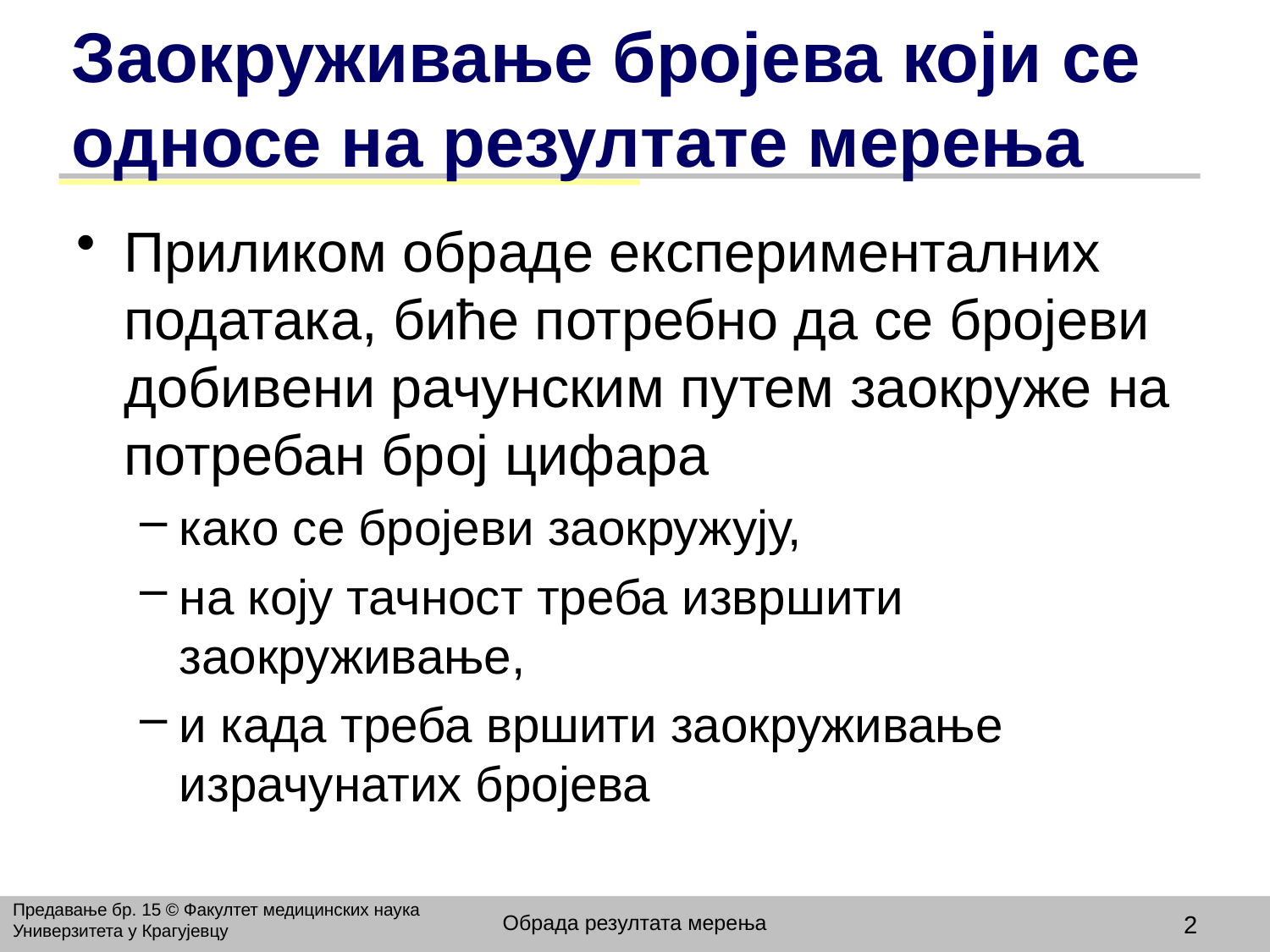

# Заокруживање бројева који се односе на резултате мерења
Приликом обраде експерименталних података, биће потребно да се бројеви добивени рачунским путем заокруже на потребан број цифара
како се бројеви заокружују,
на коју тачност треба извршити заокруживање,
и када треба вршити заокруживање израчунатих бројева
Предавање бр. 15 © Факултет медицинских наука Универзитета у Крагујевцу
Обрада резултата мерења
2